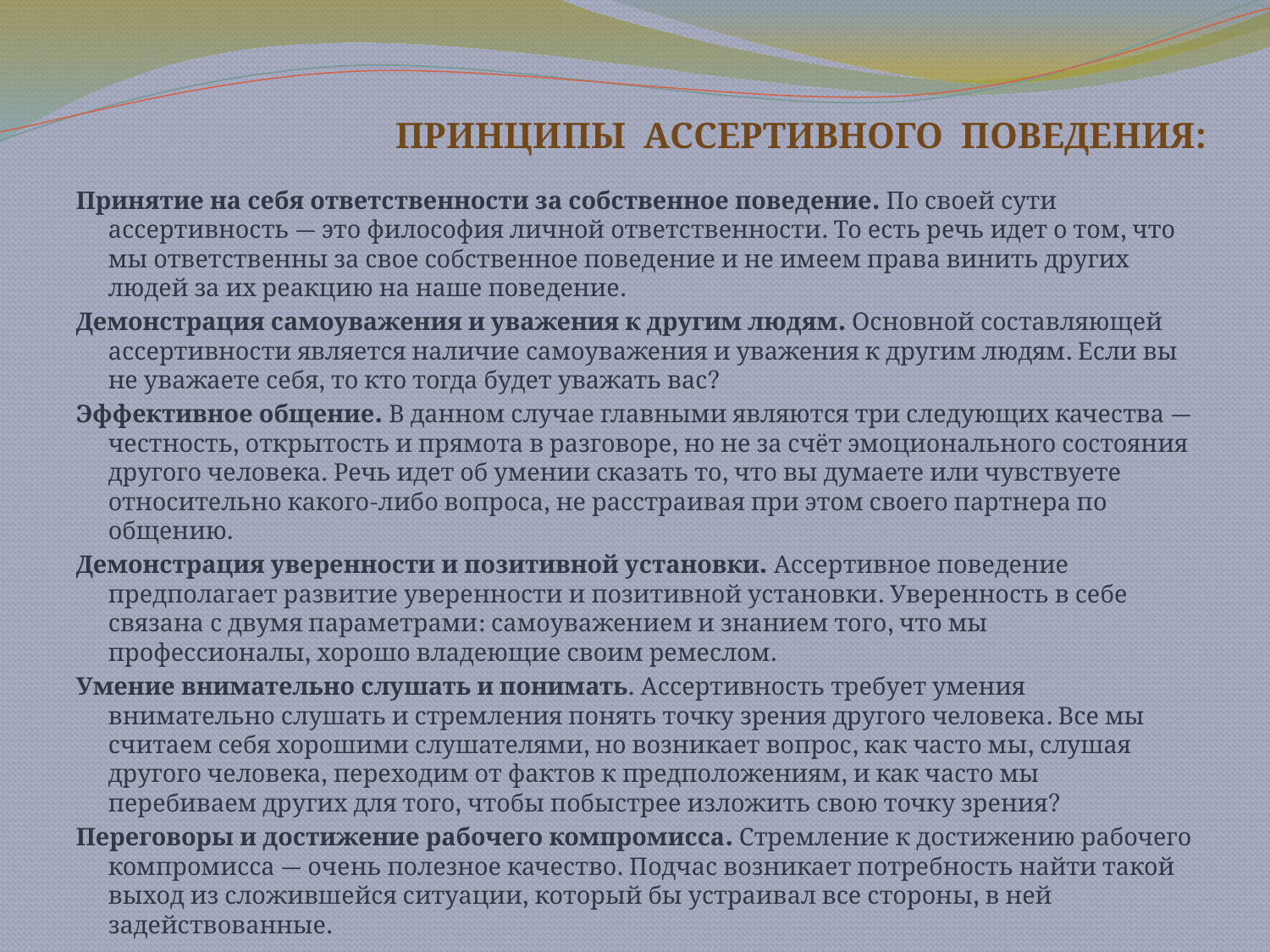

# ПРИНЦИПЫ  АССЕРТИВНОГО  ПОВЕДЕНИЯ:
Принятие на себя ответственности за собственное поведение. По своей сути ассертивность — это философия личной ответственности. То есть речь идет о том, что мы ответственны за свое собственное поведение и не имеем права винить других людей за их реакцию на наше поведение.
Демонстрация самоуважения и уважения к другим людям. Основной составляющей ассертивности является наличие самоуважения и уважения к другим людям. Если вы не уважаете себя, то кто тогда будет уважать вас?
Эффективное общение. В данном случае главными являются три следующих качества — честность, открытость и прямота в разговоре, но не за счёт эмоционального состояния другого человека. Речь идет об умении сказать то, что вы думаете или чувствуете относительно какого-либо вопроса, не расстраивая при этом своего партнера по общению.
Демонстрация уверенности и позитивной установки. Ассертивное поведение предполагает развитие уверенности и позитивной установки. Уверенность в себе связана с двумя параметрами: самоуважением и знанием того, что мы профессионалы, хорошо владеющие своим ремеслом.
Умение внимательно слушать и понимать. Ассертивность требует умения внимательно слушать и стремления понять точку зрения другого человека. Все мы считаем себя хорошими слушателями, но возникает вопрос, как часто мы, слушая другого человека, переходим от фактов к предположениям, и как часто мы перебиваем других для того, чтобы побыстрее изложить свою точку зрения?
Переговоры и достижение рабочего компромисса. Стремление к достижению рабочего компромисса — очень полезное качество. Подчас возникает потребность найти такой выход из сложившейся ситуации, который бы устраивал все стороны, в ней задействованные.